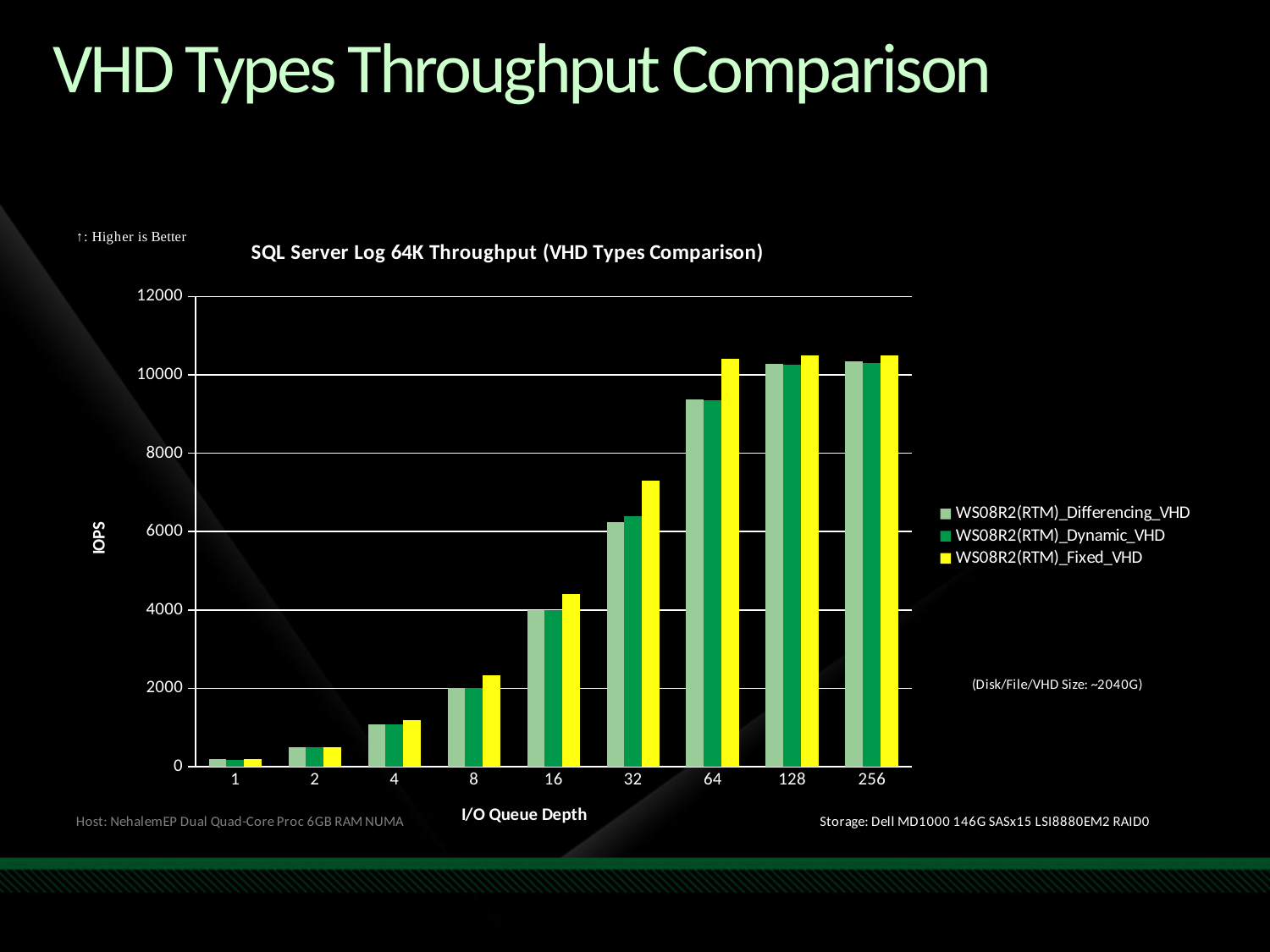

# VHD Types Throughput Comparison

### Chart: SQL Server Log 64K Throughput (VHD Types Comparison)

| Category | WS08R2(RTM)_Differencing_VHD | WS08R2(RTM)_Dynamic_VHD | WS08R2(RTM)_Fixed_VHD |
|---|---|---|---|
| 1 | 197.189179 | 180.55138200000007 | 187.232536 |
| 2 | 499.41523899999964 | 502.202563 | 505.33175399999965 |
| 4 | 1083.90921 | 1080.066814 | 1187.055721 |
| 8 | 2009.6970419999998 | 2014.386803 | 2328.9315490000017 |
| 16 | 4002.125858 | 3996.2647089999987 | 4395.728024000004 |
| 32 | 6241.926681000004 | 6394.860057000001 | 7289.972634000003 |
| 64 | 9381.819563 | 9345.07580999999 | 10410.110436000004 |
| 128 | 10284.768051 | 10257.387604999989 | 10500.839024999992 |
| 256 | 10338.003619 | 10299.101177 | 10489.477596 |